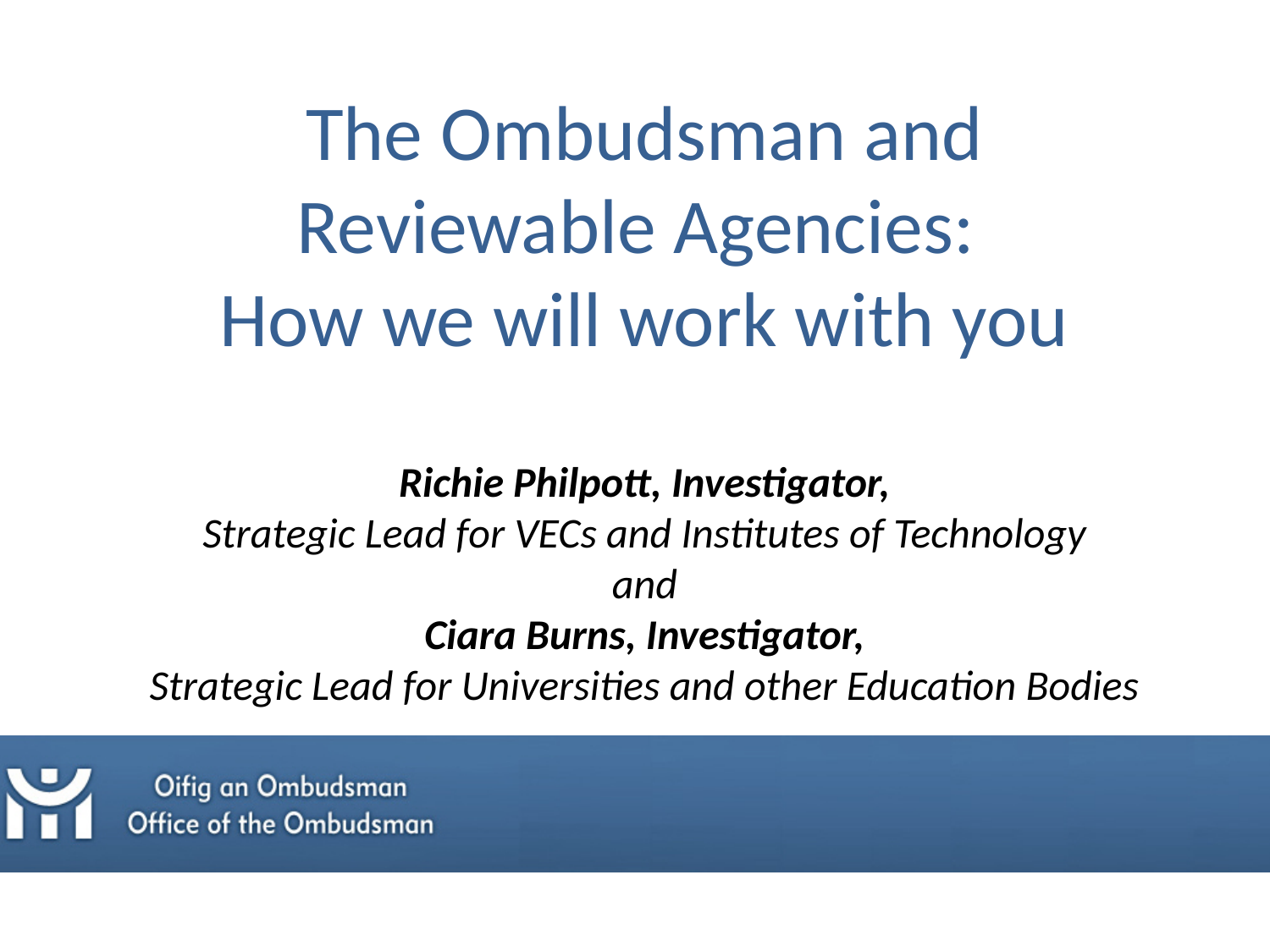

# The Ombudsman and Reviewable Agencies: How we will work with you Richie Philpott, Investigator, Strategic Lead for VECs and Institutes of Technology and Ciara Burns, Investigator, Strategic Lead for Universities and other Education Bodies